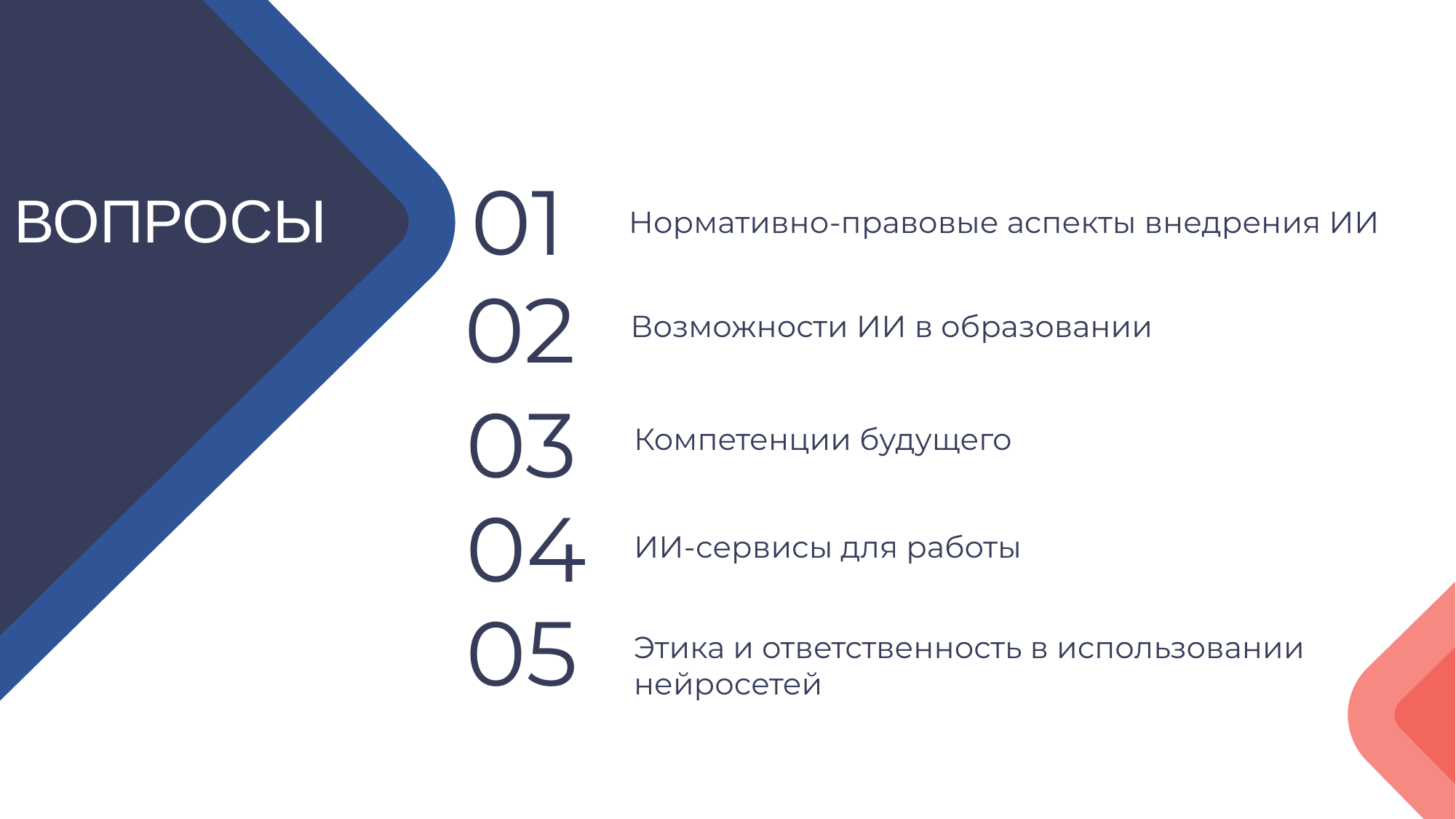

01
ВОПРОСЫ
Нормативно-правовые аспекты внедрения ИИ
02
Возможности ИИ в образовании
03
Компетенции будущего

04
ИИ-сервисы для работы
05
Этика и ответственность в использовании нейросетей